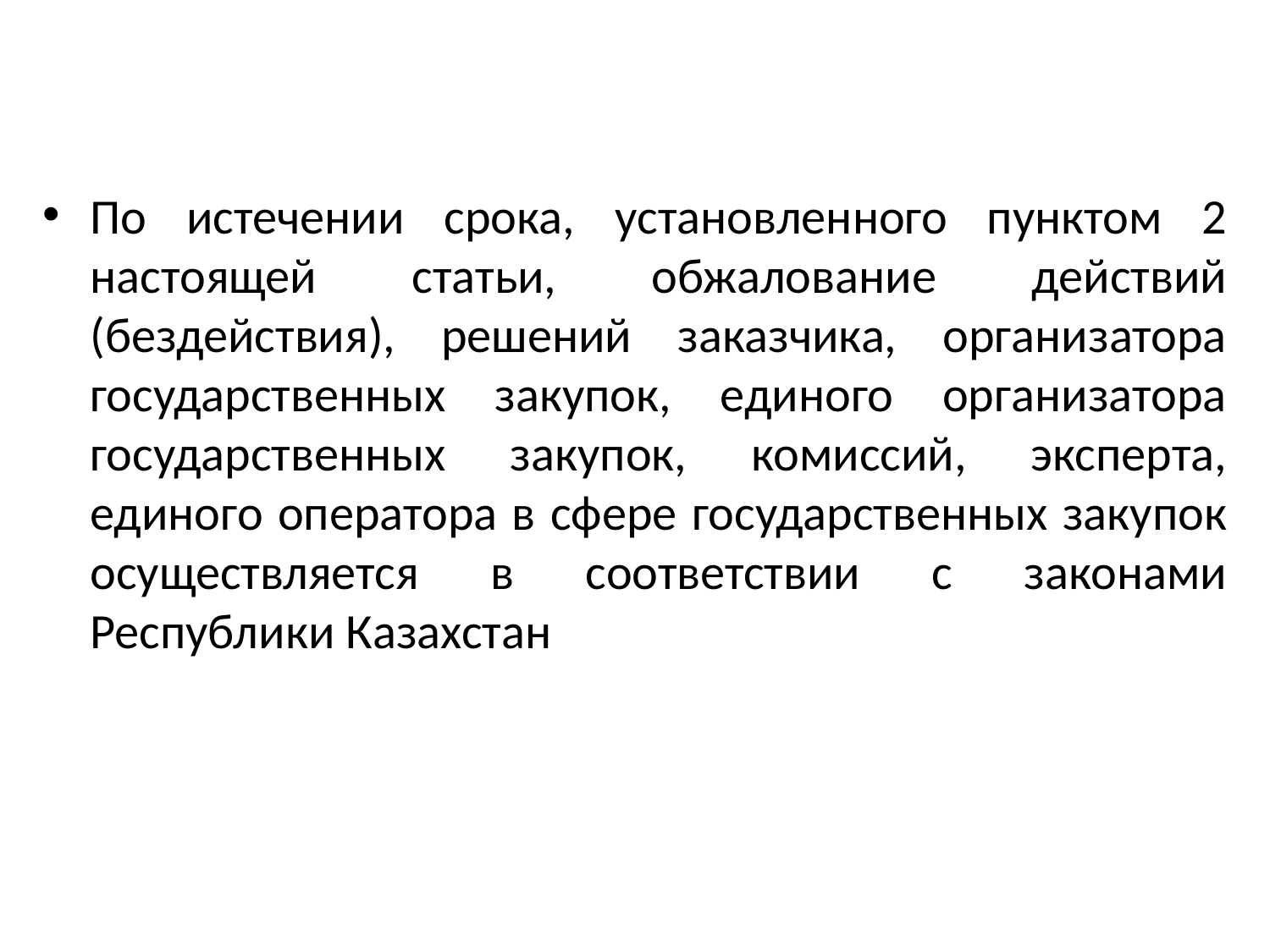

По истечении срока, установленного пунктом 2 настоящей статьи, обжалование действий (бездействия), решений заказчика, организатора государственных закупок, единого организатора государственных закупок, комиссий, эксперта, единого оператора в сфере государственных закупок осуществляется в соответствии с законами Республики Казахстан